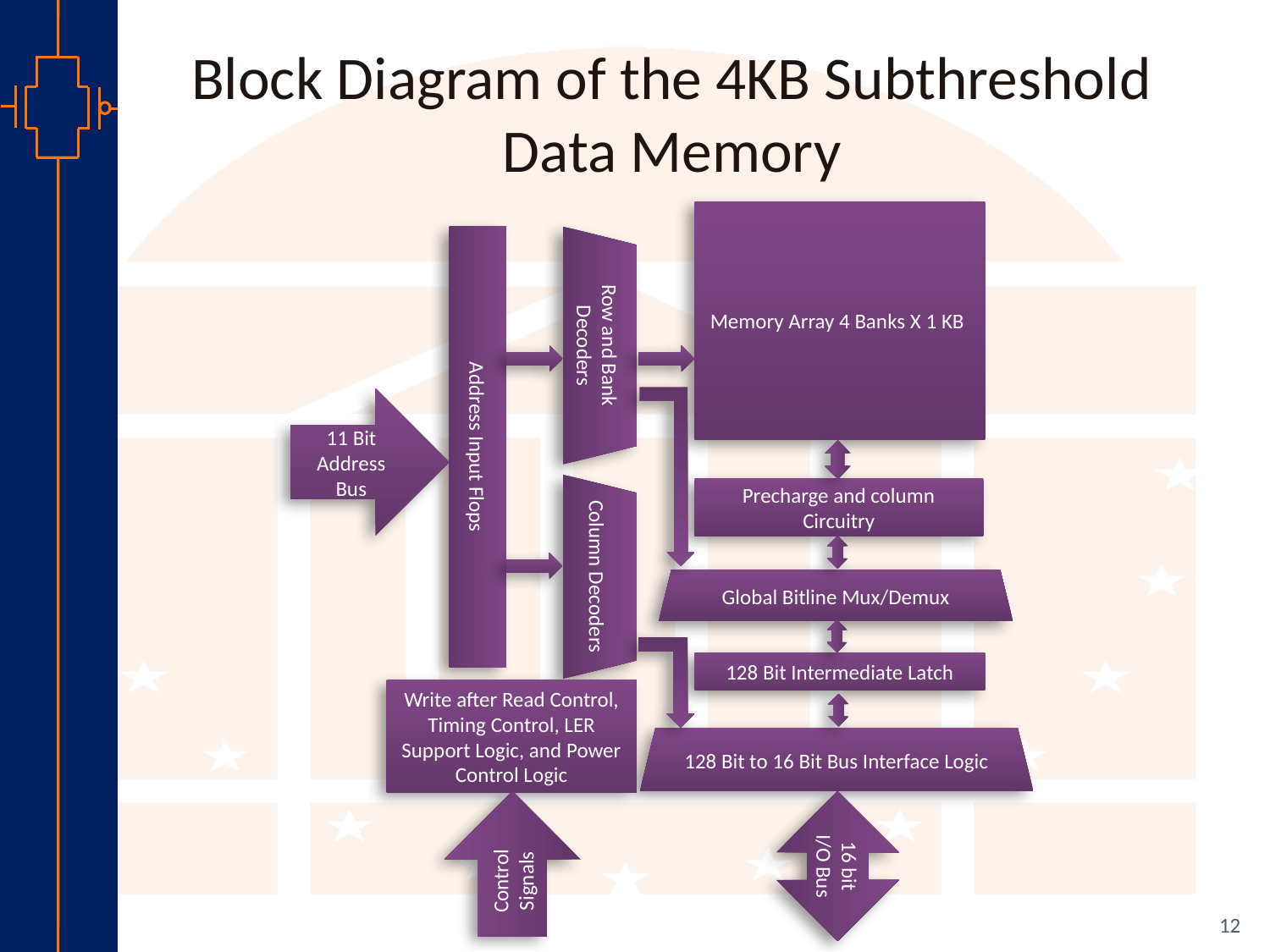

# Block Diagram of the 4KB Subthreshold Data Memory

Memory Array 4 Banks X 1 KB
Precharge and column Circuitry
128 Bit Intermediate Latch
Row and Bank Decoders
Address Input Flops
Column Decoders
Global Bitline Mux/Demux
128 Bit to 16 Bit Bus Interface Logic

11 Bit Address Bus

Write after Read Control, Timing Control, LER Support Logic, and Power Control Logic
Control Signals
16 bit I/O Bus
12